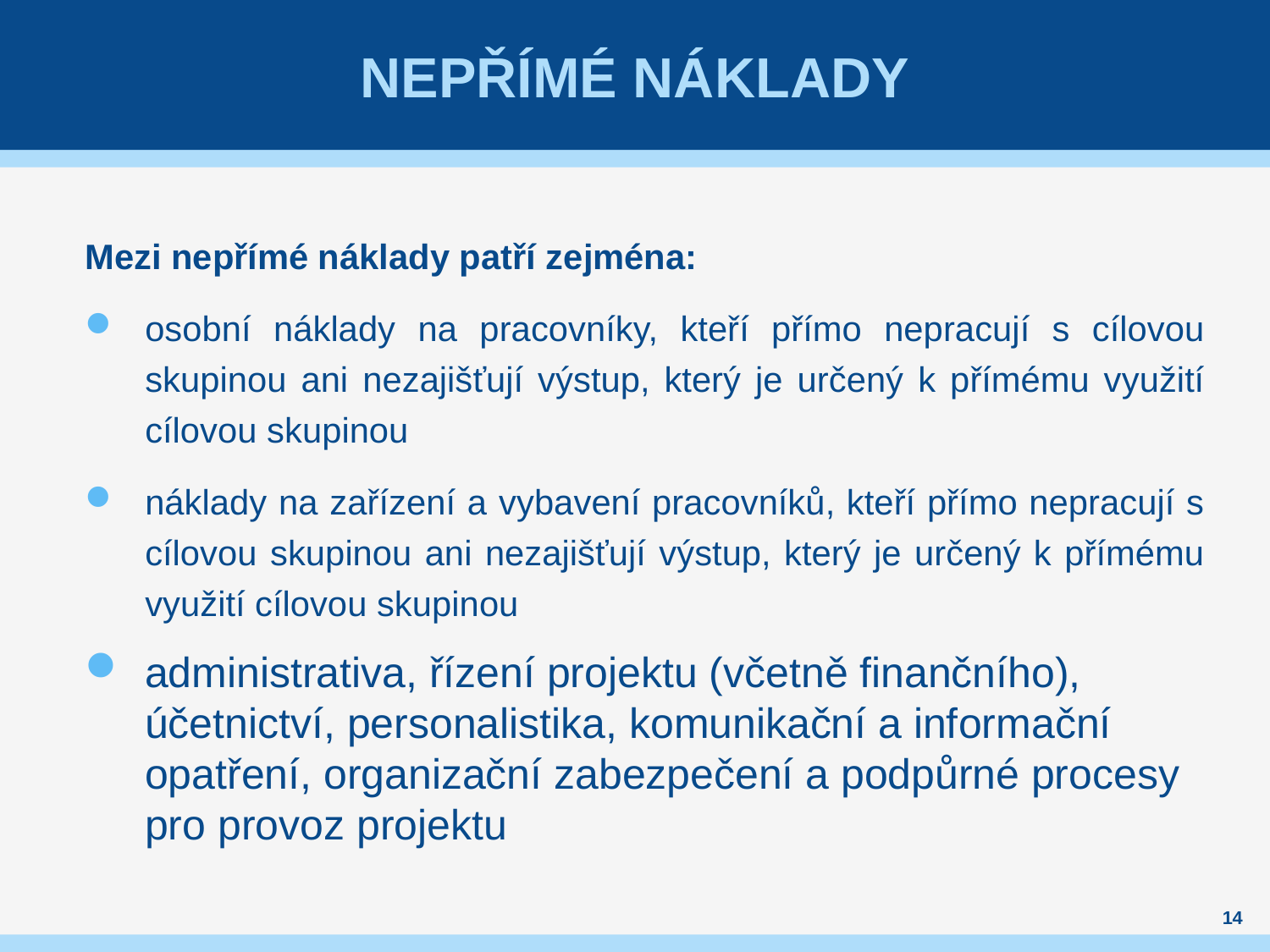

# Nepřímé náklady
Mezi nepřímé náklady patří zejména:
osobní náklady na pracovníky, kteří přímo nepracují s cílovou skupinou ani nezajišťují výstup, který je určený k přímému využití cílovou skupinou
náklady na zařízení a vybavení pracovníků, kteří přímo nepracují s cílovou skupinou ani nezajišťují výstup, který je určený k přímému využití cílovou skupinou
administrativa, řízení projektu (včetně finančního), účetnictví, personalistika, komunikační a informační opatření, organizační zabezpečení a podpůrné procesy pro provoz projektu

14